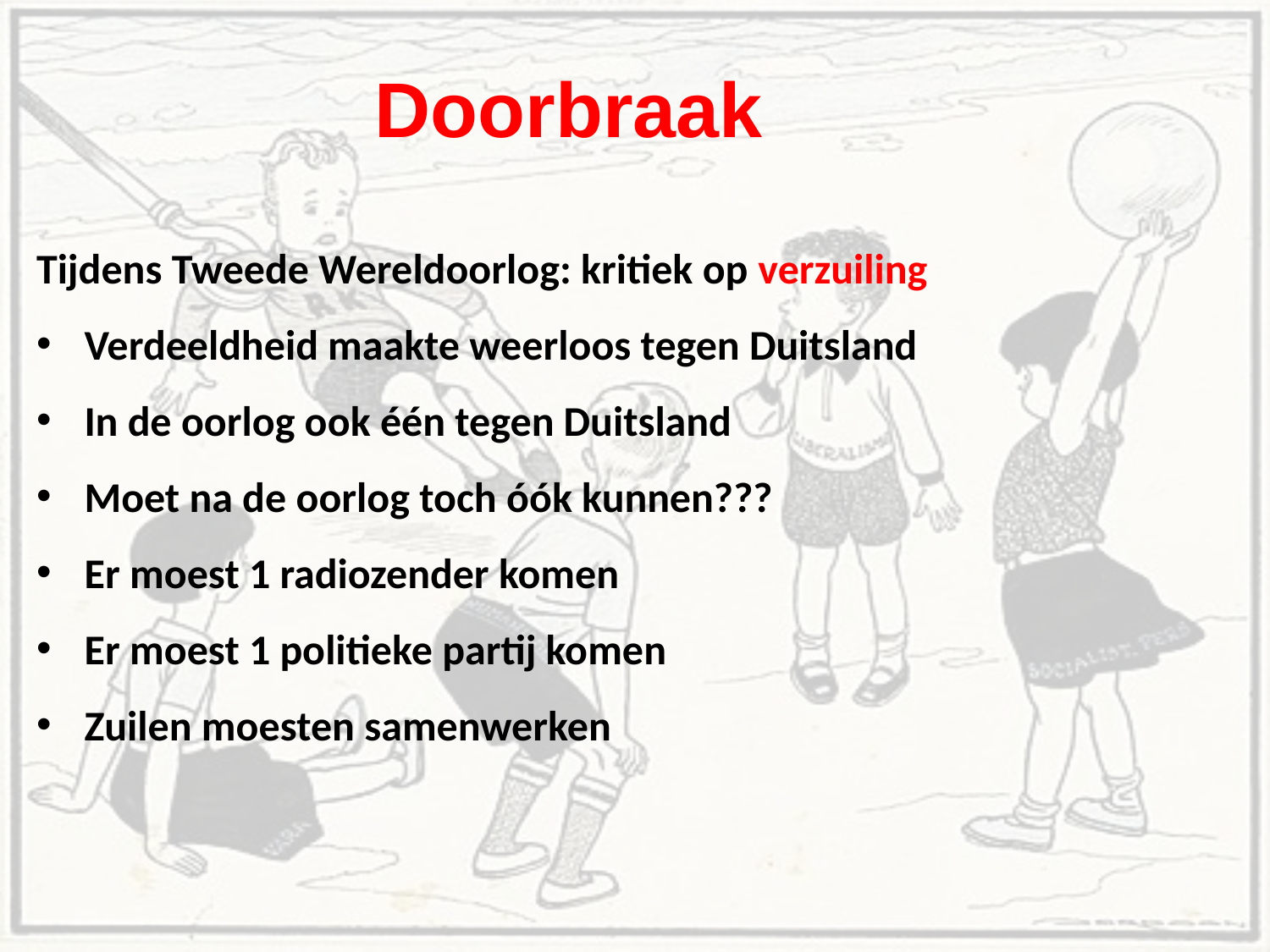

# Doorbraak
Tijdens Tweede Wereldoorlog: kritiek op verzuiling
Verdeeldheid maakte weerloos tegen Duitsland
In de oorlog ook één tegen Duitsland
Moet na de oorlog toch óók kunnen???
Er moest 1 radiozender komen
Er moest 1 politieke partij komen
Zuilen moesten samenwerken